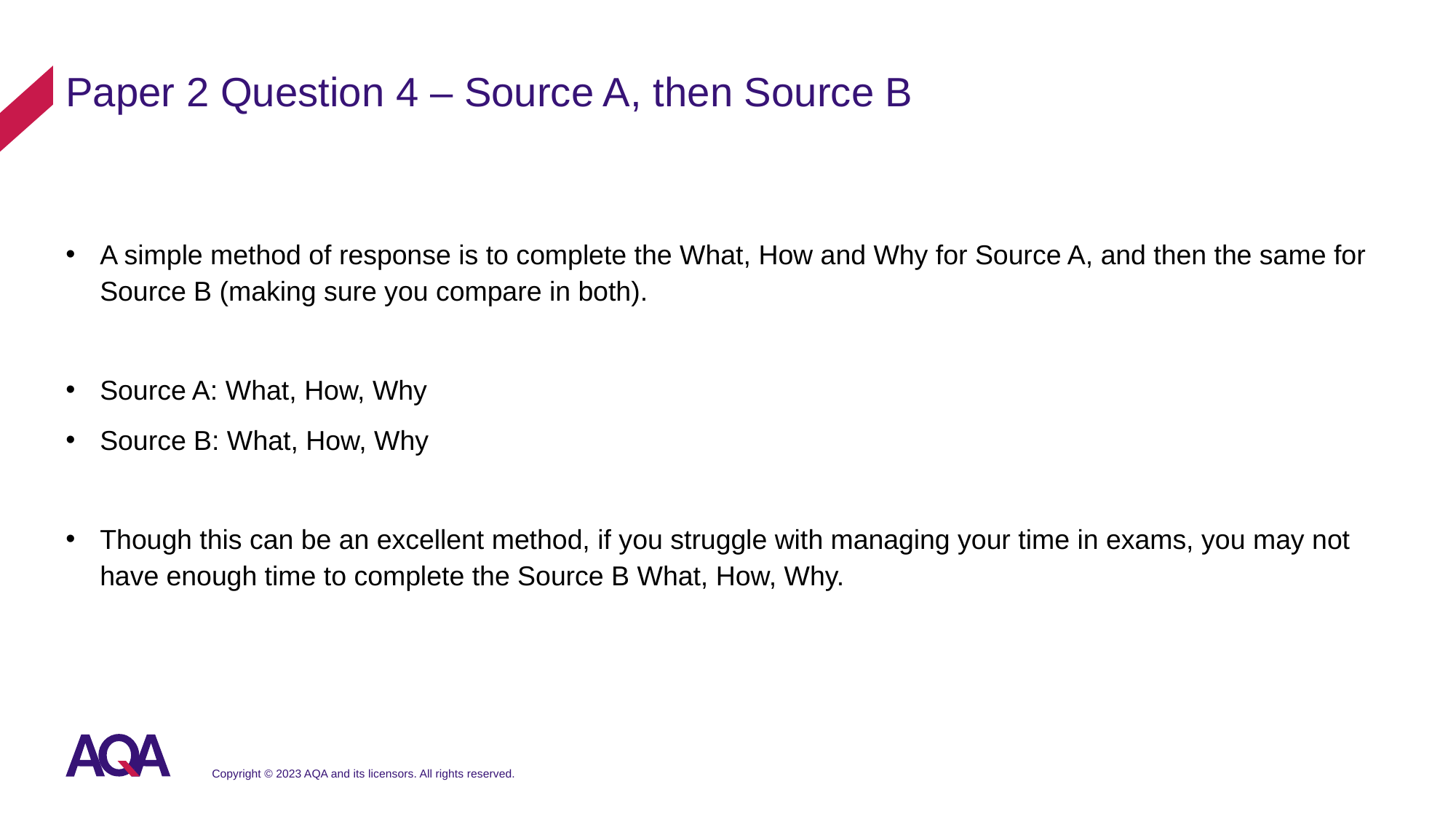

# Paper 2 Question 4 – Source A, then Source B
A simple method of response is to complete the What, How and Why for Source A, and then the same for Source B (making sure you compare in both).

Source A: What, How, Why
Source B: What, How, Why

Though this can be an excellent method, if you struggle with managing your time in exams, you may not have enough time to complete the Source B What, How, Why.

Copyright © 2023 AQA and its licensors. All rights reserved.